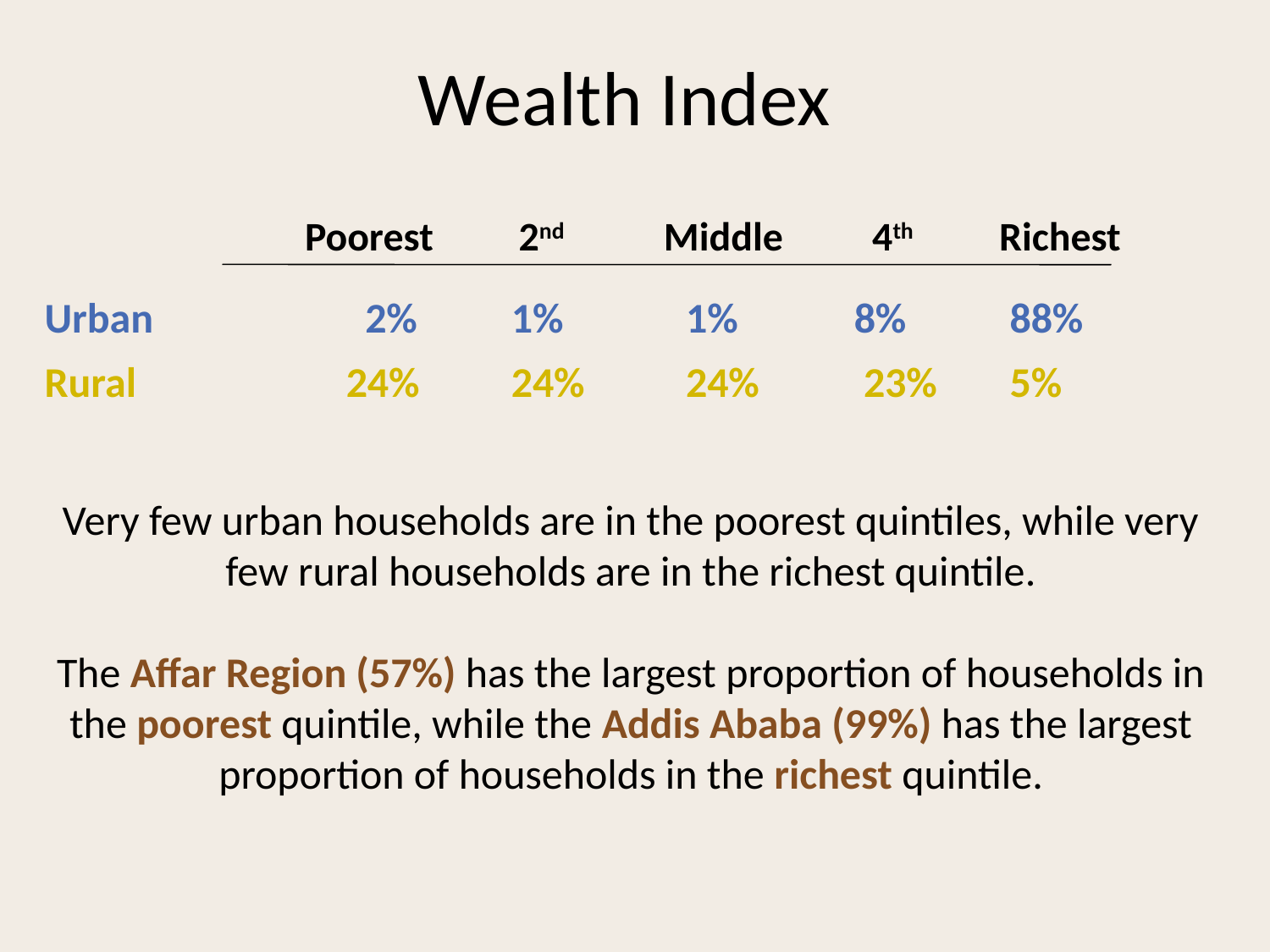

# Wealth Index
		         Poorest	     2nd	       Middle	  4th	  Richest

Urban		  2%	    1%	         1%   	8%	   88%
Rural		24%	    24%	         24%	 23%	   5%

Very few urban households are in the poorest quintiles, while very few rural households are in the richest quintile.

The Affar Region (57%) has the largest proportion of households in the poorest quintile, while the Addis Ababa (99%) has the largest proportion of households in the richest quintile.